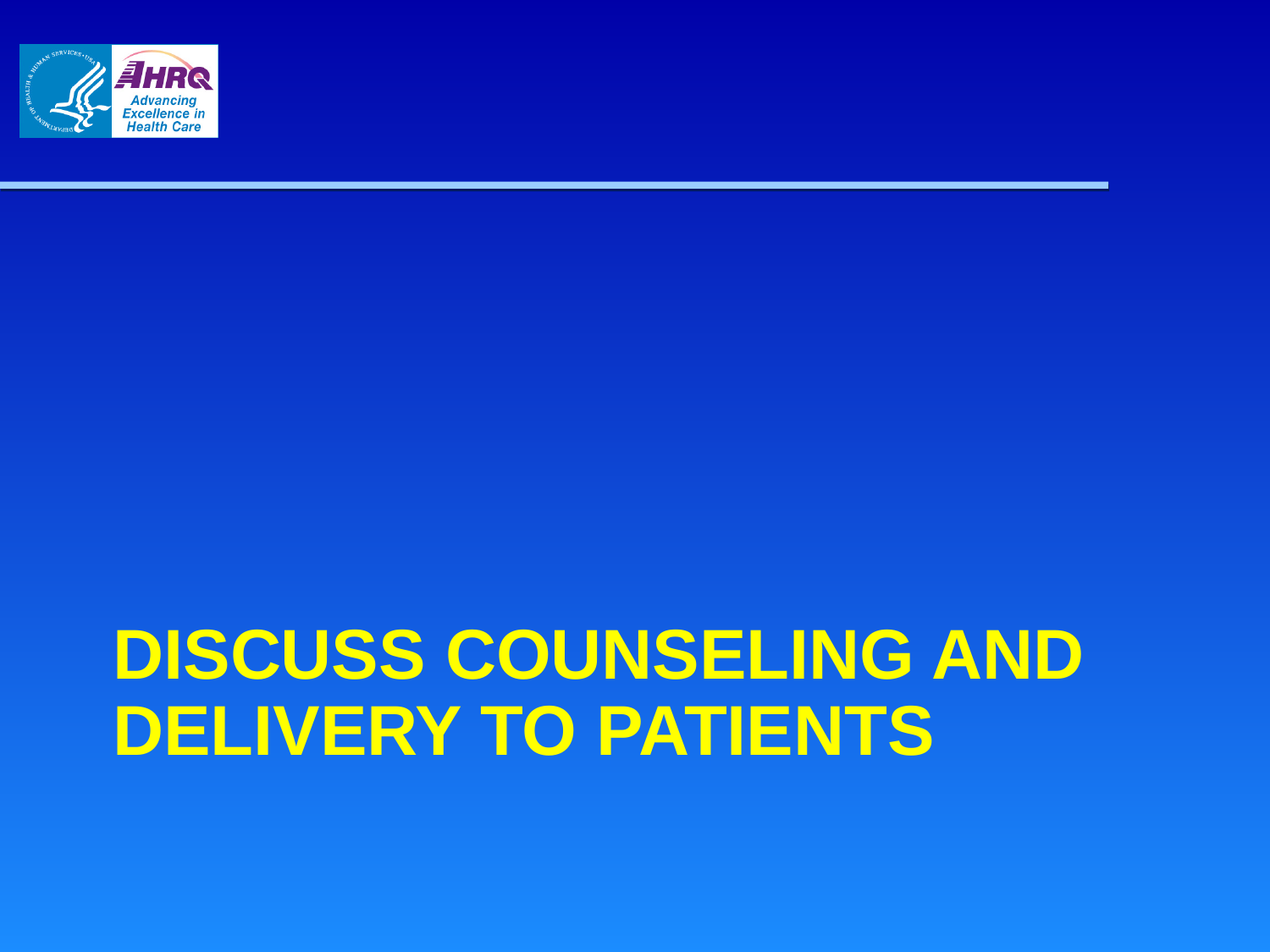

# Discuss Counseling and Delivery to Patients